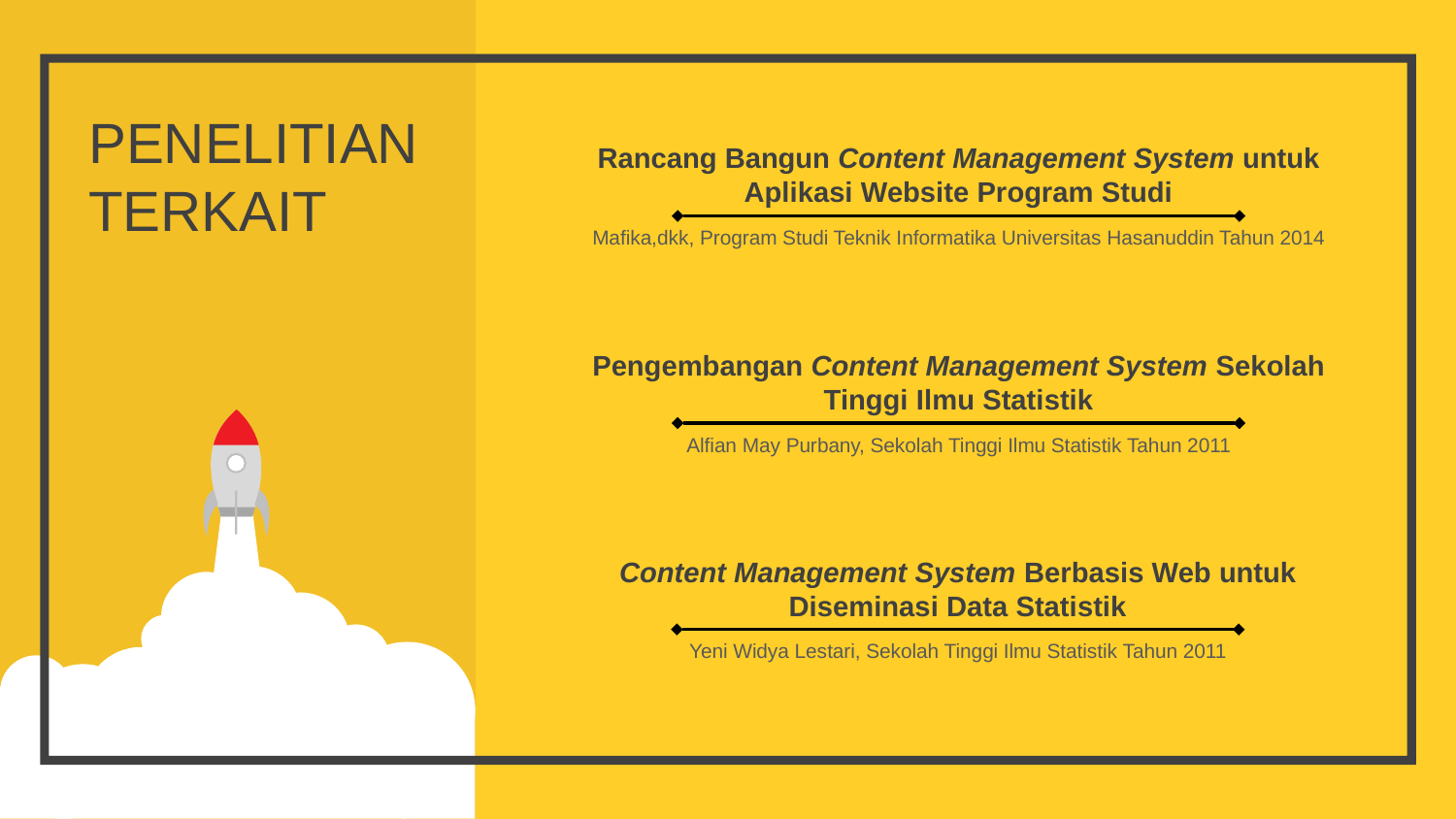

PENELITIAN TERKAIT
Rancang Bangun Content Management System untuk Aplikasi Website Program Studi
Mafika,dkk, Program Studi Teknik Informatika Universitas Hasanuddin Tahun 2014
Pengembangan Content Management System Sekolah Tinggi Ilmu Statistik
Alfian May Purbany, Sekolah Tinggi Ilmu Statistik Tahun 2011
Content Management System Berbasis Web untuk Diseminasi Data Statistik
Yeni Widya Lestari, Sekolah Tinggi Ilmu Statistik Tahun 2011